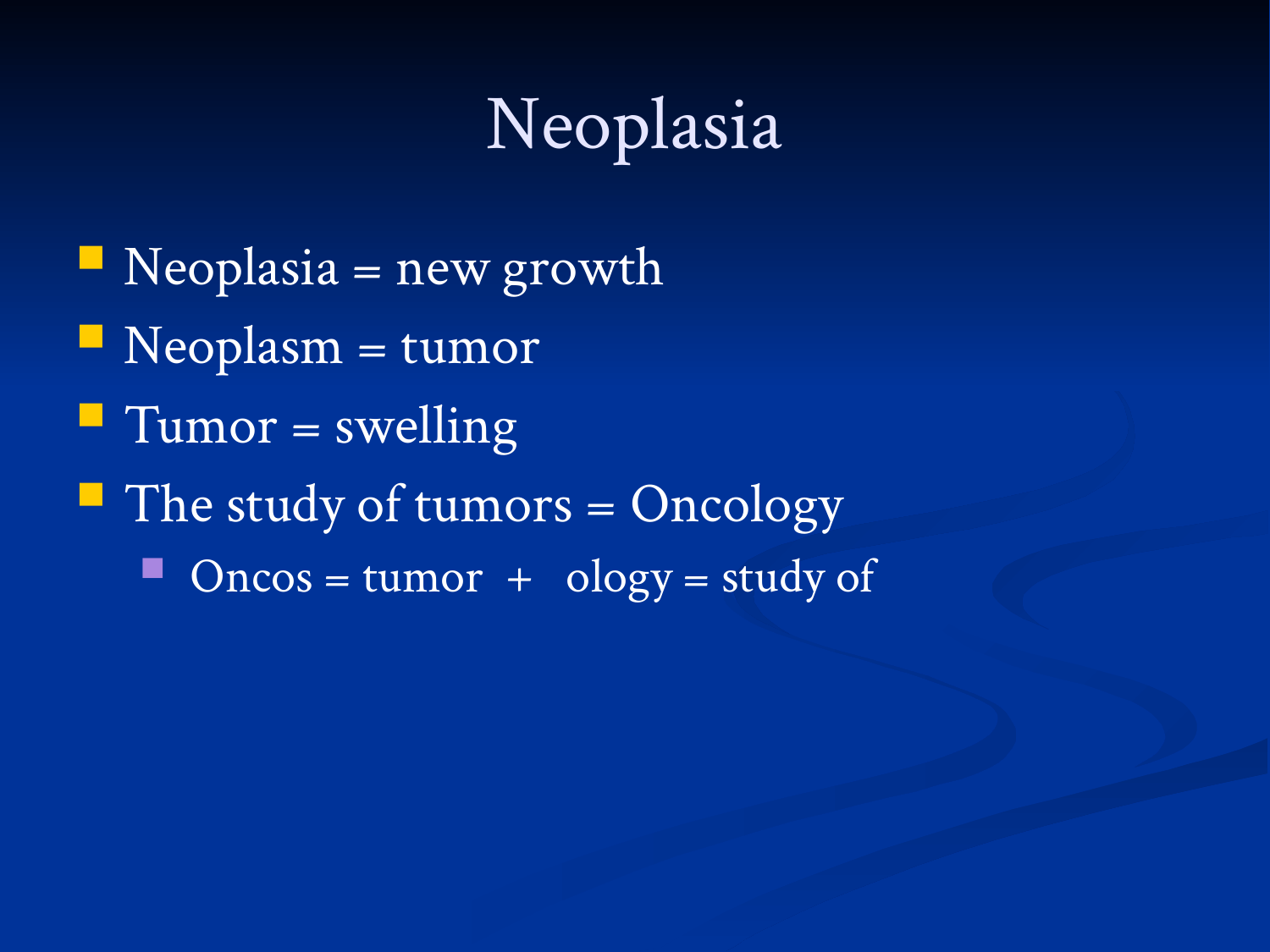

# Neoplasia
Neoplasia = new growth
Neoplasm = tumor
Tumor = swelling
The study of tumors = Oncology
 Oncos = tumor  +   ology = study of